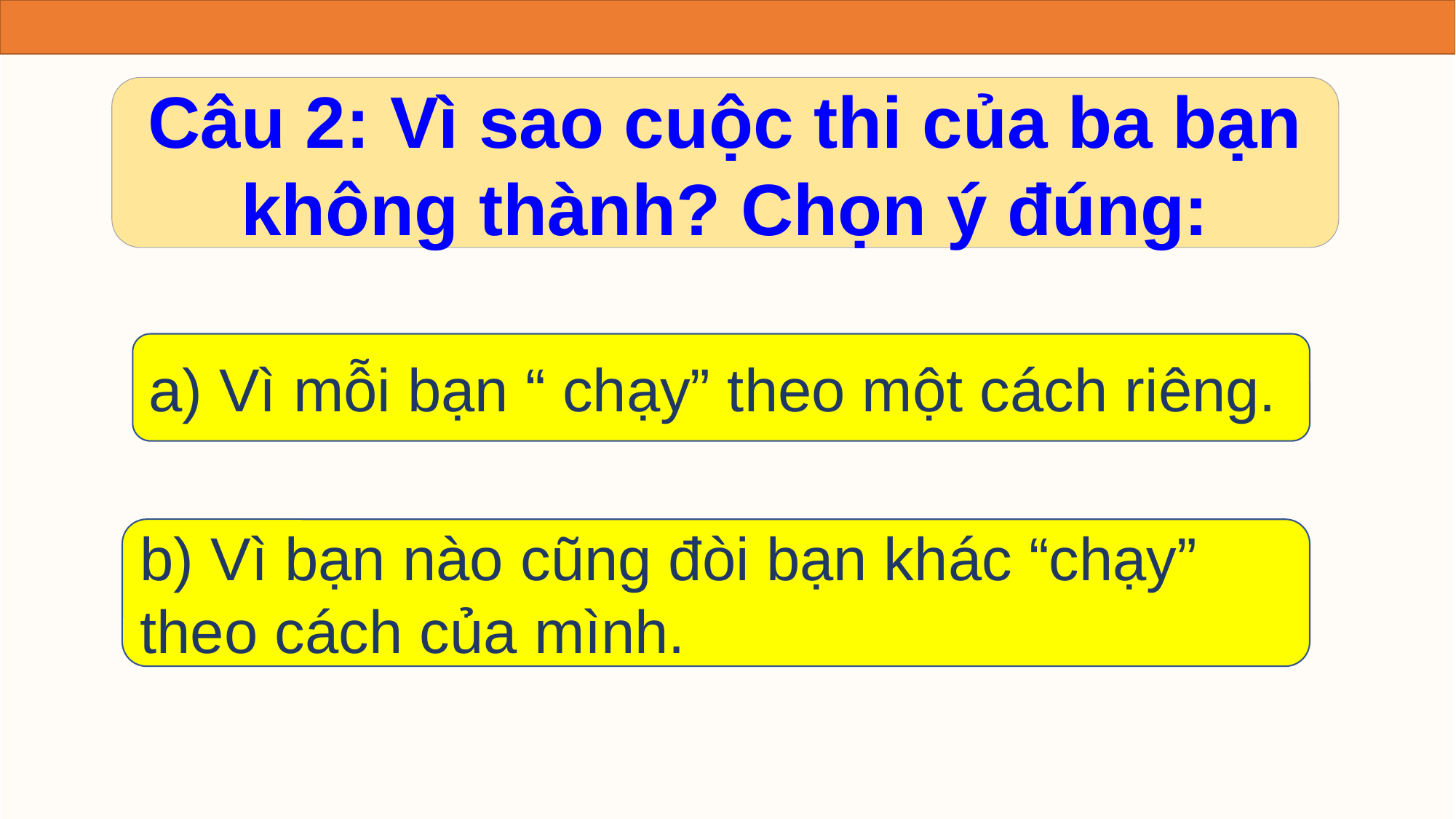

Câu 2: Vì sao cuộc thi của ba bạn không thành? Chọn ý đúng:
a) Vì mỗi bạn “ chạy” theo một cách riêng.
b) Vì bạn nào cũng đòi bạn khác “chạy” theo cách của mình.